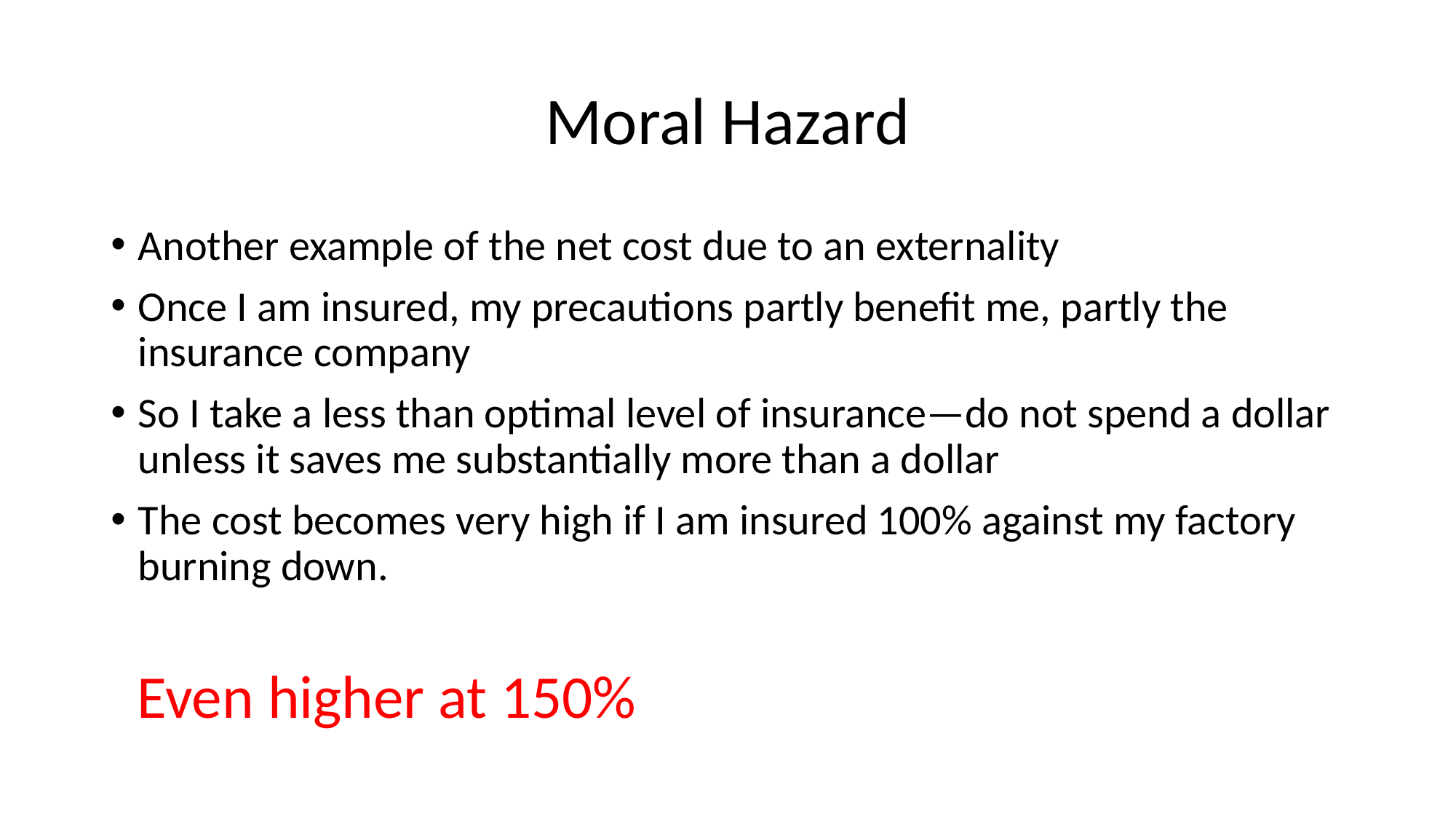

# Moral Hazard
Another example of the net cost due to an externality
Once I am insured, my precautions partly benefit me, partly the insurance company
So I take a less than optimal level of insurance—do not spend a dollar unless it saves me substantially more than a dollar
The cost becomes very high if I am insured 100% against my factory burning down.
Even higher at 150%